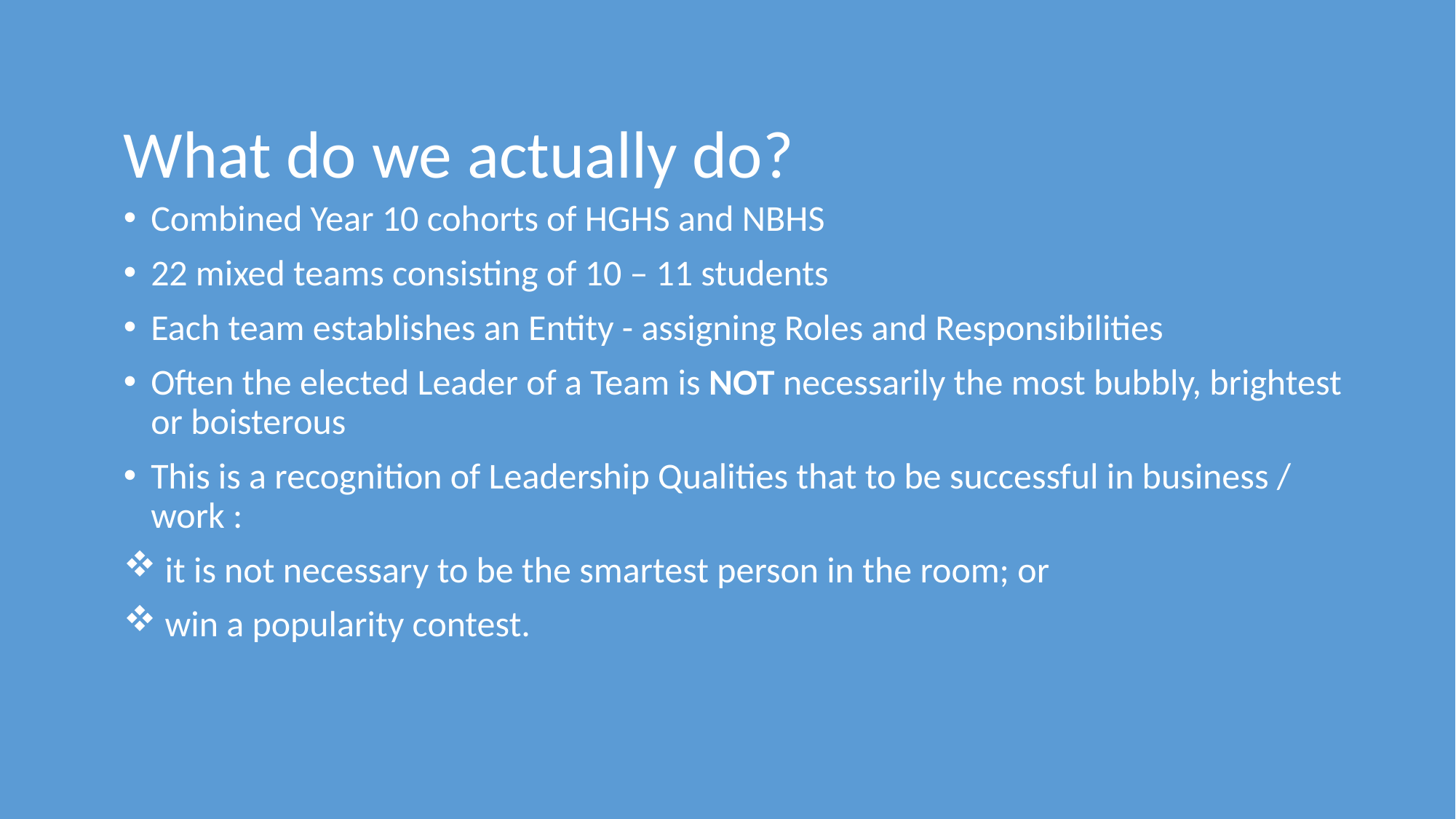

# What do we actually do?
Combined Year 10 cohorts of HGHS and NBHS
22 mixed teams consisting of 10 – 11 students
Each team establishes an Entity - assigning Roles and Responsibilities
Often the elected Leader of a Team is NOT necessarily the most bubbly, brightest or boisterous
This is a recognition of Leadership Qualities that to be successful in business / work :
 it is not necessary to be the smartest person in the room; or
 win a popularity contest.